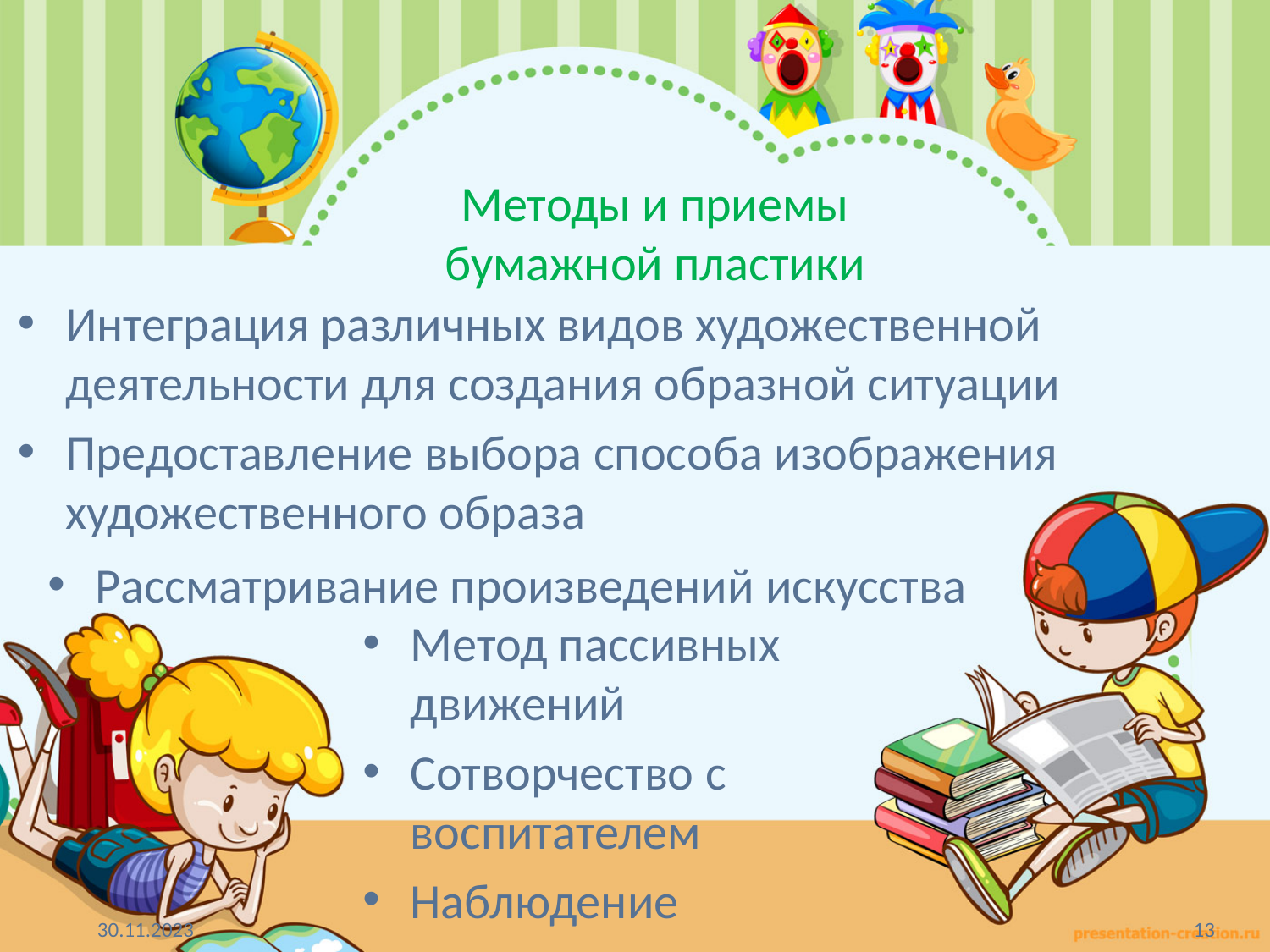

# Методы и приемы бумажной пластики
Интеграция различных видов художественной деятельности для создания образной ситуации
Предоставление выбора способа изображения художественного образа

Рассматривание произведений искусства

Метод пассивных движений
Сотворчество с воспитателем
Наблюдение